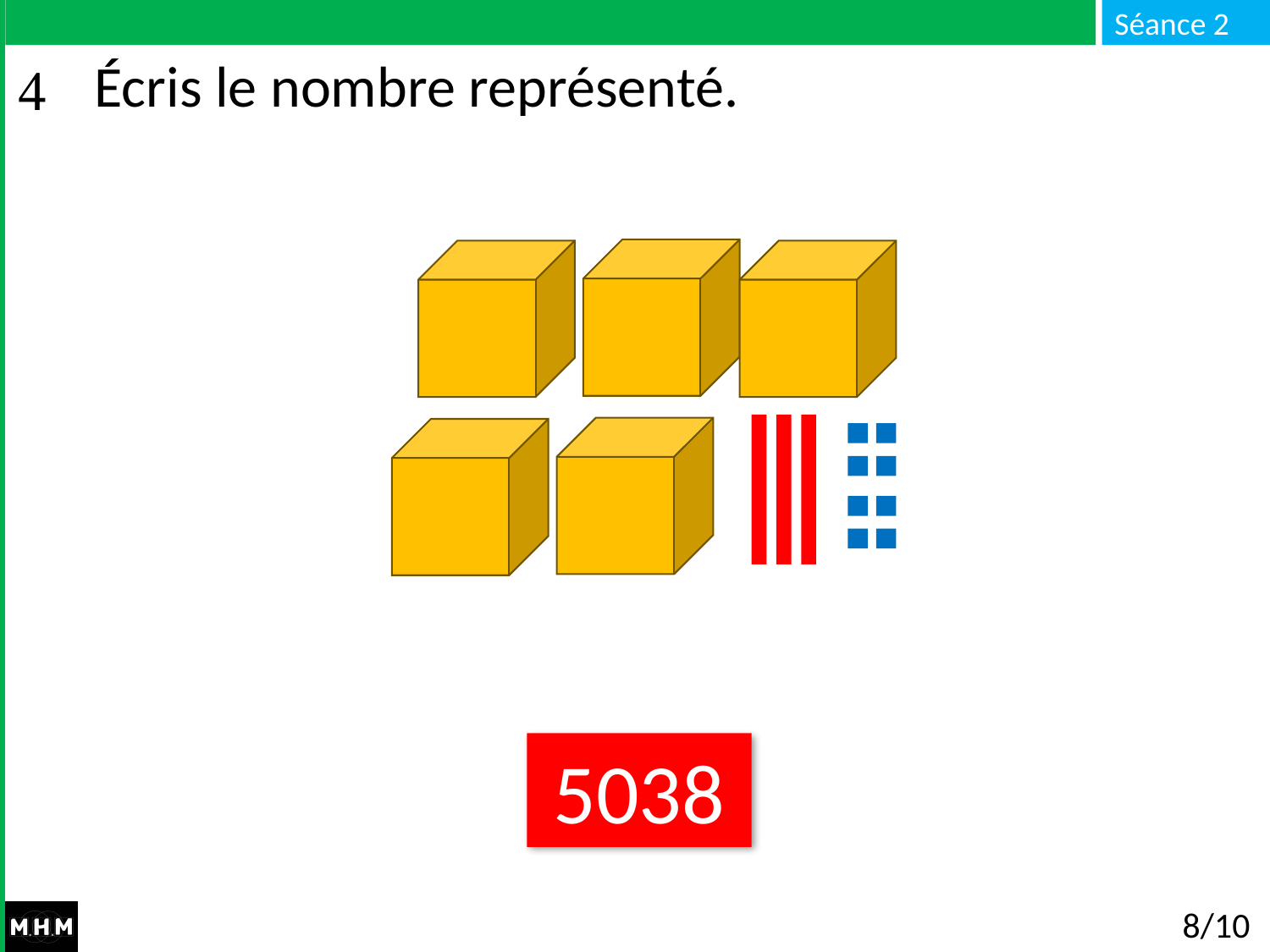

# Écris le nombre représenté.

5038
8/10